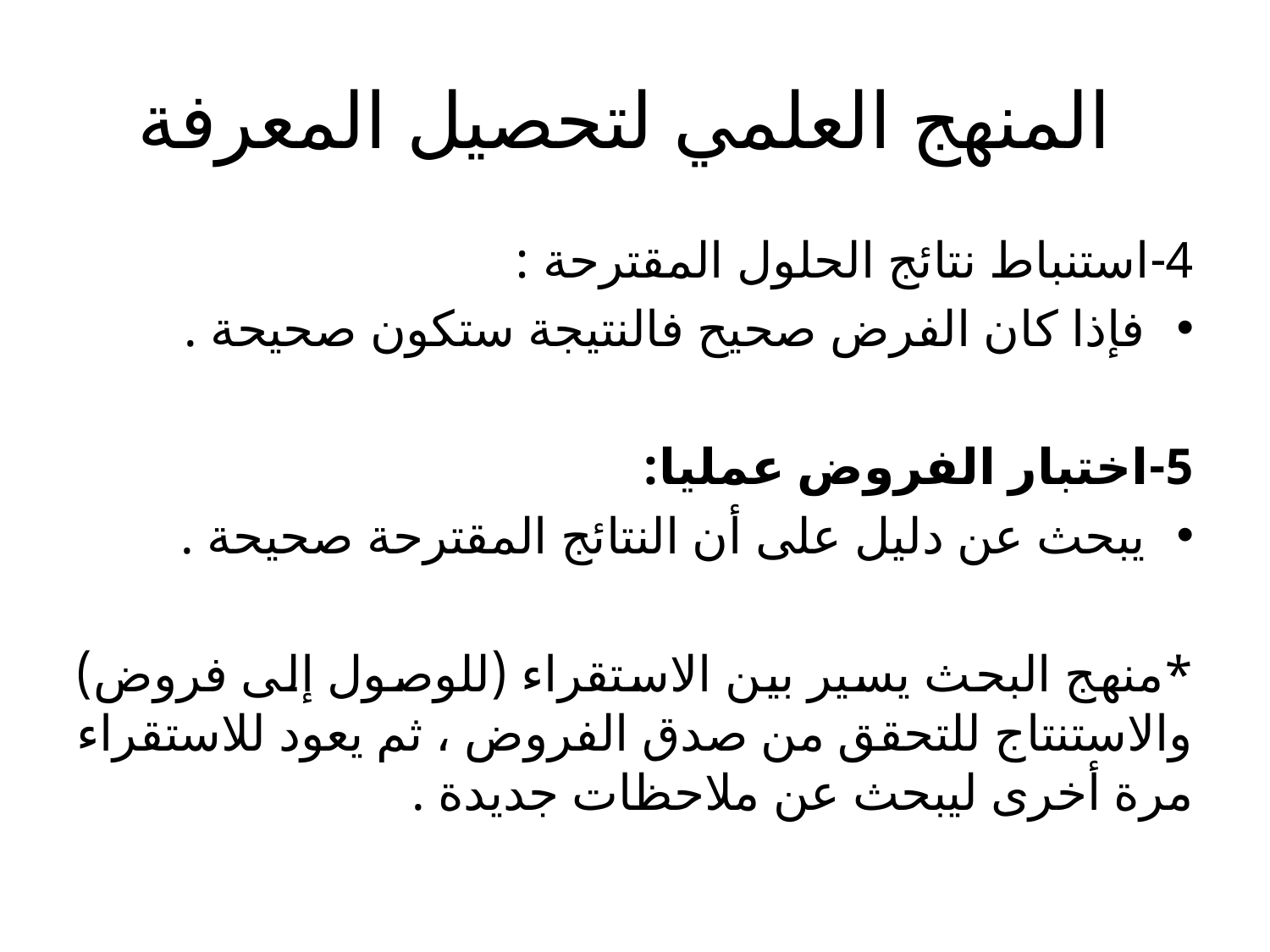

# المنهج العلمي لتحصيل المعرفة
4-استنباط نتائج الحلول المقترحة :
فإذا كان الفرض صحيح فالنتيجة ستكون صحيحة .

5-اختبار الفروض عمليا:
يبحث عن دليل على أن النتائج المقترحة صحيحة .

*منهج البحث يسير بين الاستقراء (للوصول إلى فروض) والاستنتاج للتحقق من صدق الفروض ، ثم يعود للاستقراء مرة أخرى ليبحث عن ملاحظات جديدة .